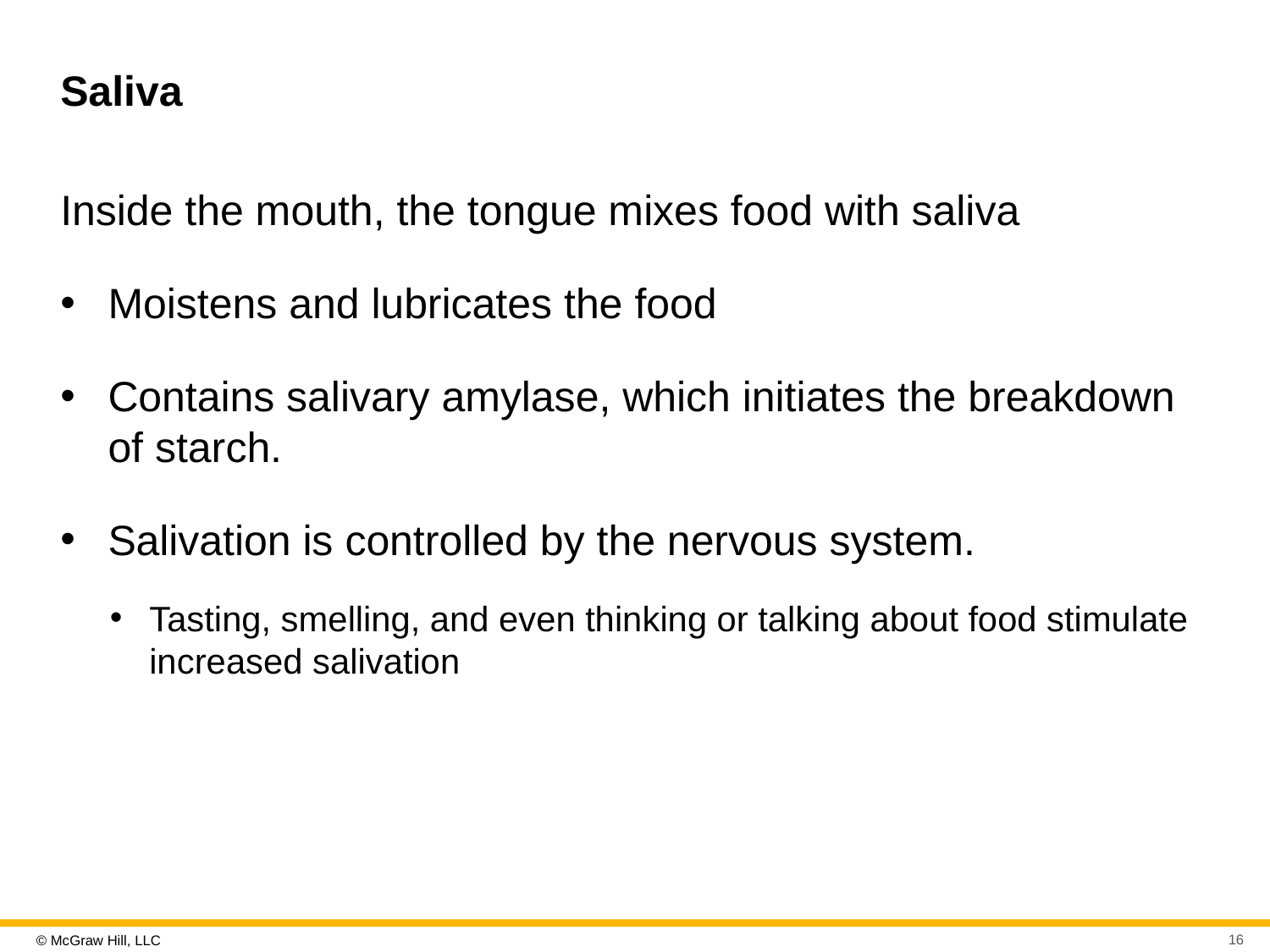

# Saliva
Inside the mouth, the tongue mixes food with saliva
Moistens and lubricates the food
Contains salivary amylase, which initiates the breakdown of starch.
Salivation is controlled by the nervous system.
Tasting, smelling, and even thinking or talking about food stimulate increased salivation
16